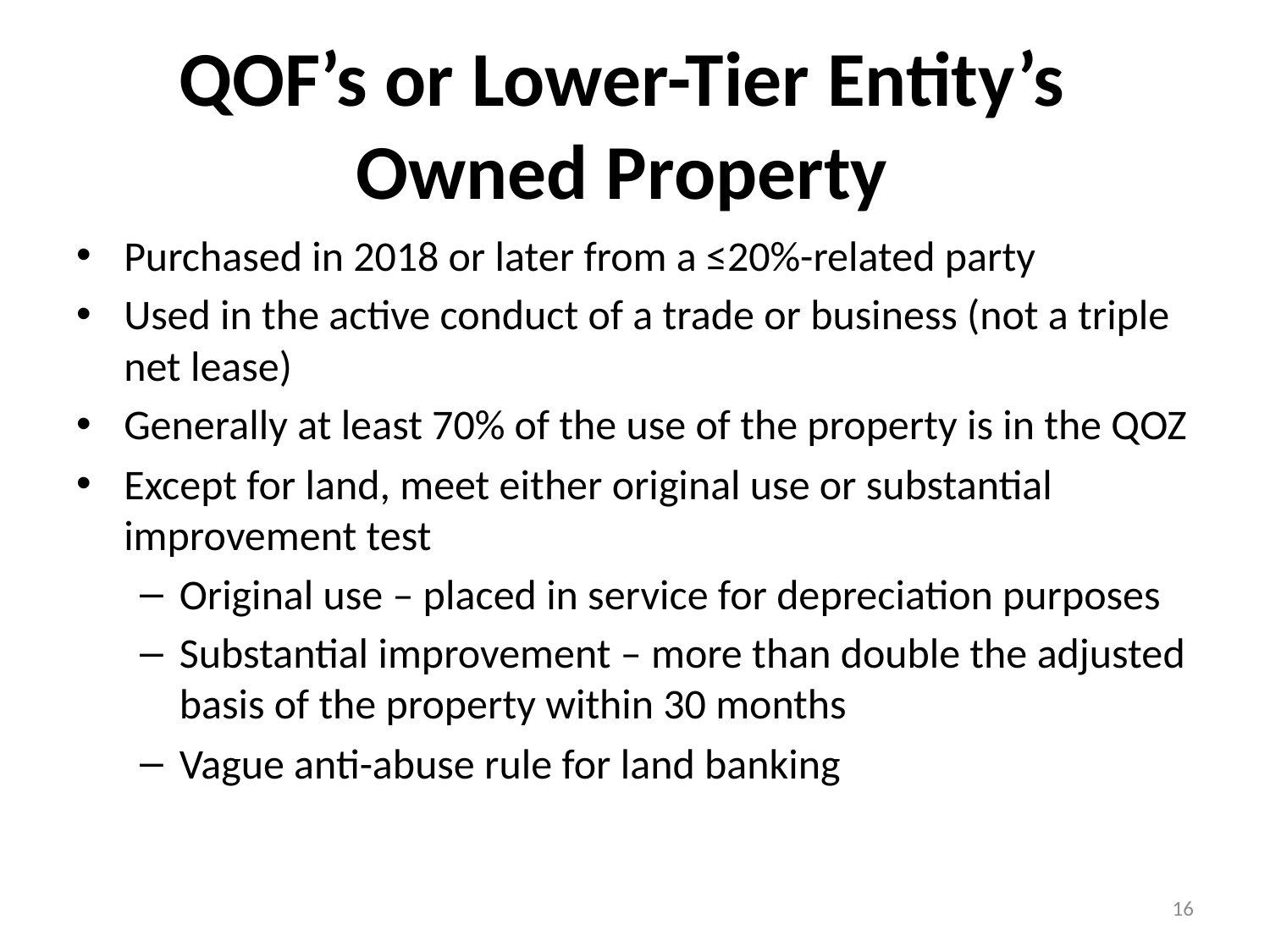

# QOF’s or Lower-Tier Entity’s Owned Property
Purchased in 2018 or later from a ≤20%-related party
Used in the active conduct of a trade or business (not a triple net lease)
Generally at least 70% of the use of the property is in the QOZ
Except for land, meet either original use or substantial improvement test
Original use – placed in service for depreciation purposes
Substantial improvement – more than double the adjusted basis of the property within 30 months
Vague anti-abuse rule for land banking
16